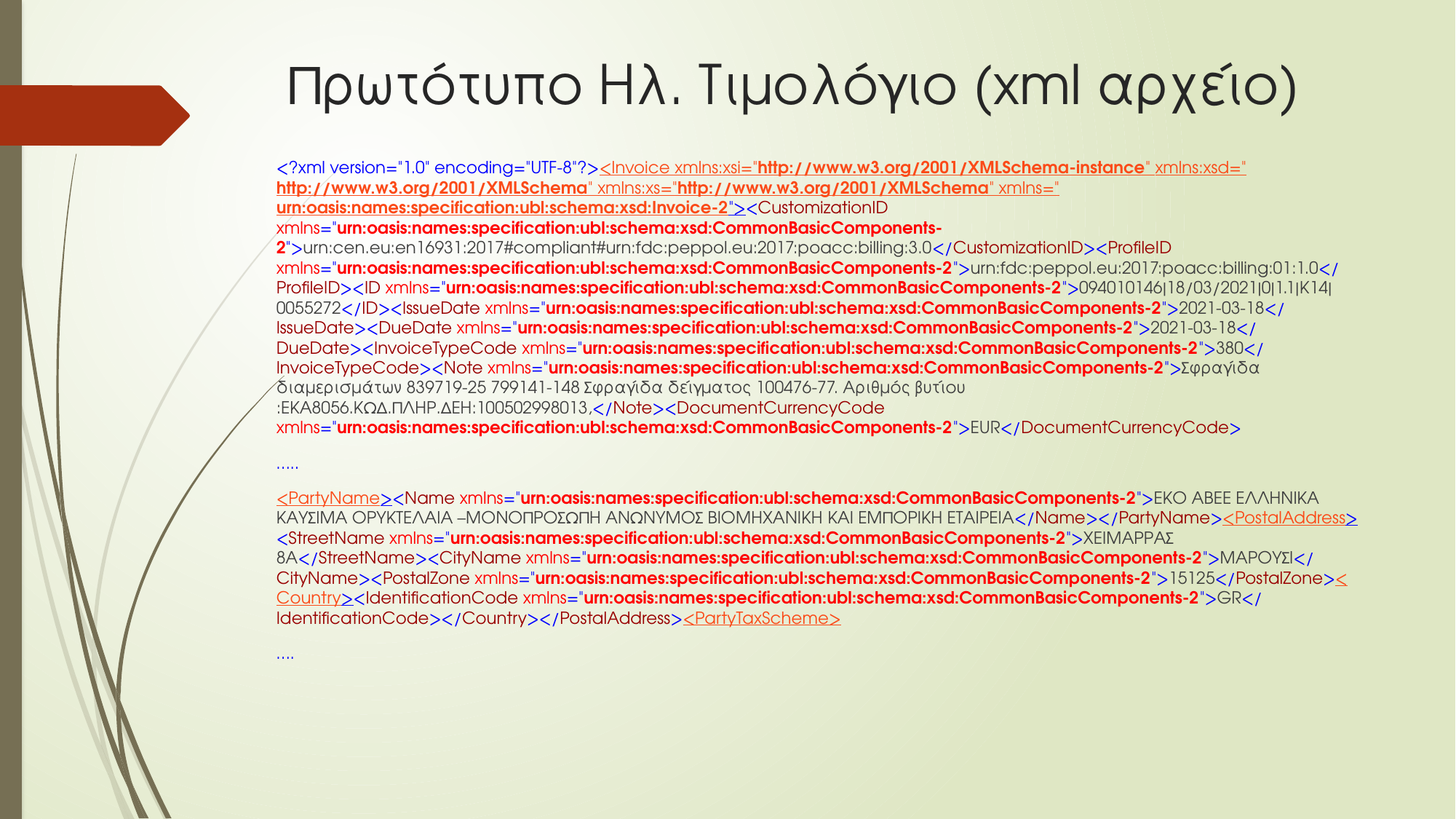

# Πρωτότυπο Ηλ. Τιμολόγιο (xml αρχείο)
<?xml version="1.0" encoding="UTF-8"?><Invoice xmlns:xsi="http://www.w3.org/2001/XMLSchema-instance" xmlns:xsd="http://www.w3.org/2001/XMLSchema" xmlns:xs="http://www.w3.org/2001/XMLSchema" xmlns="urn:oasis:names:specification:ubl:schema:xsd:Invoice-2"><CustomizationID xmlns="urn:oasis:names:specification:ubl:schema:xsd:CommonBasicComponents-2">urn:cen.eu:en16931:2017#compliant#urn:fdc:peppol.eu:2017:poacc:billing:3.0</CustomizationID><ProfileID xmlns="urn:oasis:names:specification:ubl:schema:xsd:CommonBasicComponents-2">urn:fdc:peppol.eu:2017:poacc:billing:01:1.0</ProfileID><ID xmlns="urn:oasis:names:specification:ubl:schema:xsd:CommonBasicComponents-2">094010146|18/03/2021|0|1.1|Κ14|0055272</ID><IssueDate xmlns="urn:oasis:names:specification:ubl:schema:xsd:CommonBasicComponents-2">2021-03-18</IssueDate><DueDate xmlns="urn:oasis:names:specification:ubl:schema:xsd:CommonBasicComponents-2">2021-03-18</DueDate><InvoiceTypeCode xmlns="urn:oasis:names:specification:ubl:schema:xsd:CommonBasicComponents-2">380</InvoiceTypeCode><Note xmlns="urn:oasis:names:specification:ubl:schema:xsd:CommonBasicComponents-2">Σφραγίδα διαμερισμάτων 839719-25 799141-148 Σφραγίδα δείγματος 100476-77. Αριθμός βυτίου :ΕΚΑ8056.ΚΩΔ.ΠΛΗΡ.ΔΕΗ:100502998013,</Note><DocumentCurrencyCode xmlns="urn:oasis:names:specification:ubl:schema:xsd:CommonBasicComponents-2">EUR</DocumentCurrencyCode>
…..
<PartyName><Name xmlns="urn:oasis:names:specification:ubl:schema:xsd:CommonBasicComponents-2">ΕΚΟ ΑΒΕΕ ΕΛΛΗΝΙΚΑ ΚΑΥΣΙΜΑ ΟΡΥΚΤΕΛΑΙΑ –ΜΟΝΟΠΡΟΣΩΠΗ ΑΝΩΝΥΜΟΣ ΒΙΟΜΗΧΑΝΙΚΗ KAI ΕΜΠΟΡΙΚΗ ΕΤΑΙΡΕΙΑ</Name></PartyName><PostalAddress><StreetName xmlns="urn:oasis:names:specification:ubl:schema:xsd:CommonBasicComponents-2">ΧΕΙΜΑΡΡΑΣ 8Α</StreetName><CityName xmlns="urn:oasis:names:specification:ubl:schema:xsd:CommonBasicComponents-2">ΜΑΡΟΥΣΙ</CityName><PostalZone xmlns="urn:oasis:names:specification:ubl:schema:xsd:CommonBasicComponents-2">15125</PostalZone><Country><IdentificationCode xmlns="urn:oasis:names:specification:ubl:schema:xsd:CommonBasicComponents-2">GR</IdentificationCode></Country></PostalAddress><PartyTaxScheme>
….